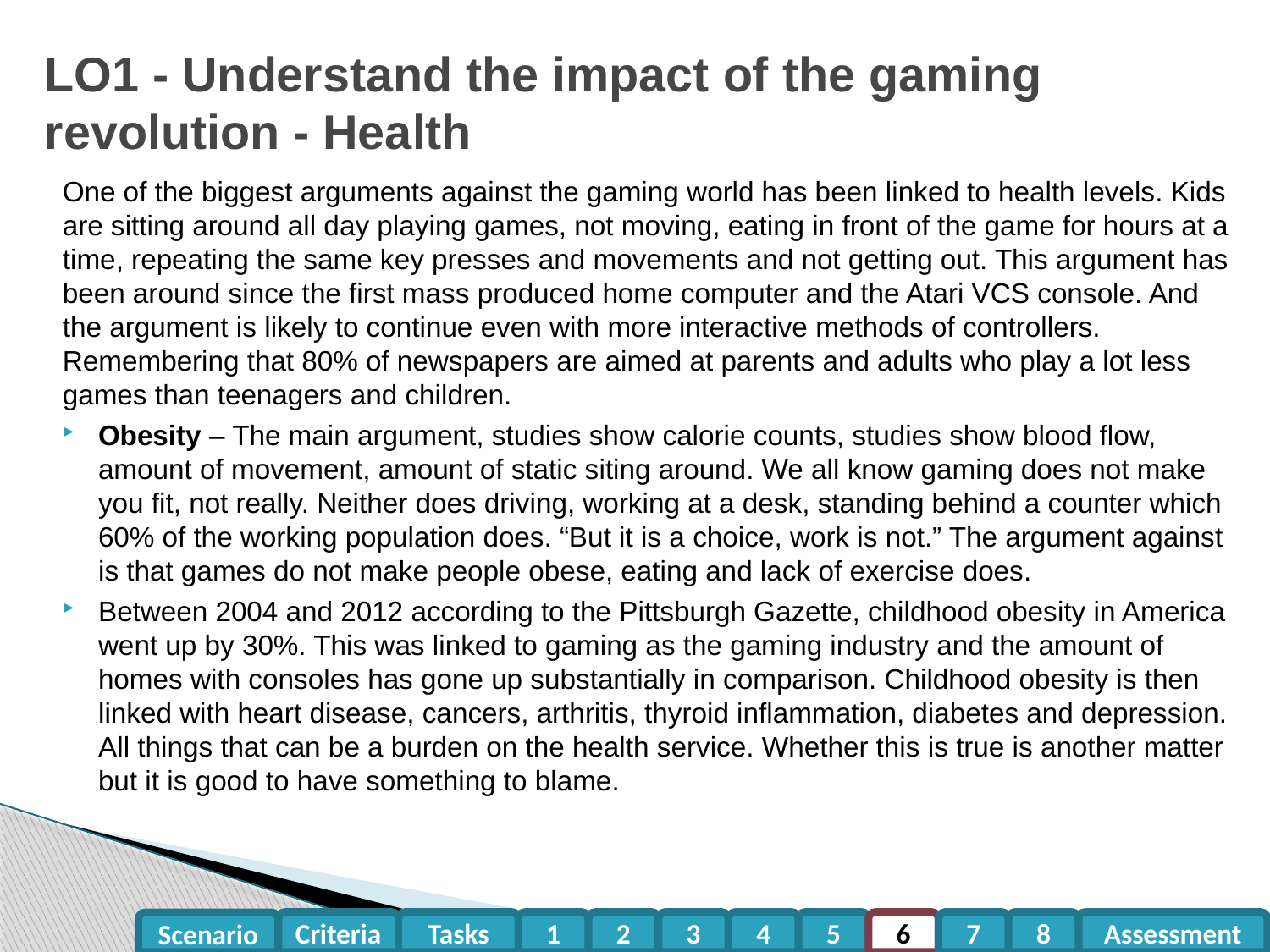

# LO1 - Understand the impact of the gaming revolution - Health
One of the biggest arguments against the gaming world has been linked to health levels. Kids are sitting around all day playing games, not moving, eating in front of the game for hours at a time, repeating the same key presses and movements and not getting out. This argument has been around since the first mass produced home computer and the Atari VCS console. And the argument is likely to continue even with more interactive methods of controllers. Remembering that 80% of newspapers are aimed at parents and adults who play a lot less games than teenagers and children.
Obesity – The main argument, studies show calorie counts, studies show blood flow, amount of movement, amount of static siting around. We all know gaming does not make you fit, not really. Neither does driving, working at a desk, standing behind a counter which 60% of the working population does. “But it is a choice, work is not.” The argument against is that games do not make people obese, eating and lack of exercise does.
Between 2004 and 2012 according to the Pittsburgh Gazette, childhood obesity in America went up by 30%. This was linked to gaming as the gaming industry and the amount of homes with consoles has gone up substantially in comparison. Childhood obesity is then linked with heart disease, cancers, arthritis, thyroid inflammation, diabetes and depression. All things that can be a burden on the health service. Whether this is true is another matter but it is good to have something to blame.
Criteria
Tasks
1
2
3
4
5
6
7
8
Assessment
Scenario